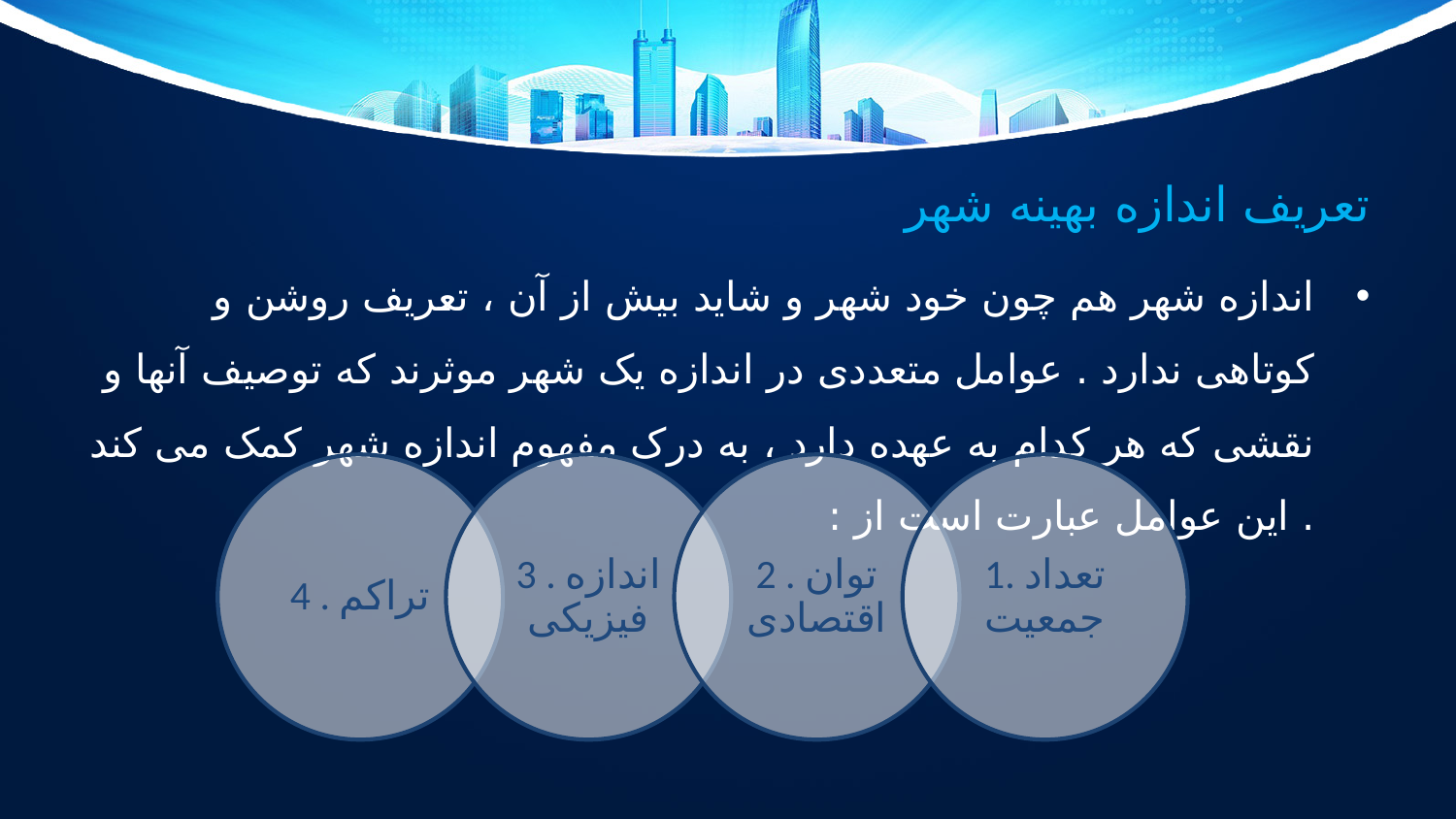

# تعریف اندازه بهینه شهر
اندازه شهر هم چون خود شهر و شاید بیش از آن ، تعریف روشن و کوتاهی ندارد . عوامل متعددی در اندازه یک شهر موثرند که توصیف آنها و نقشی که هر کدام به عهده دارد ، به درک مفهوم اندازه شهر کمک می کند . این عوامل عبارت است از :
4 . تراکم
3 . اندازه فیزیکی
2 . توان اقتصادی
1. تعداد جمعیت